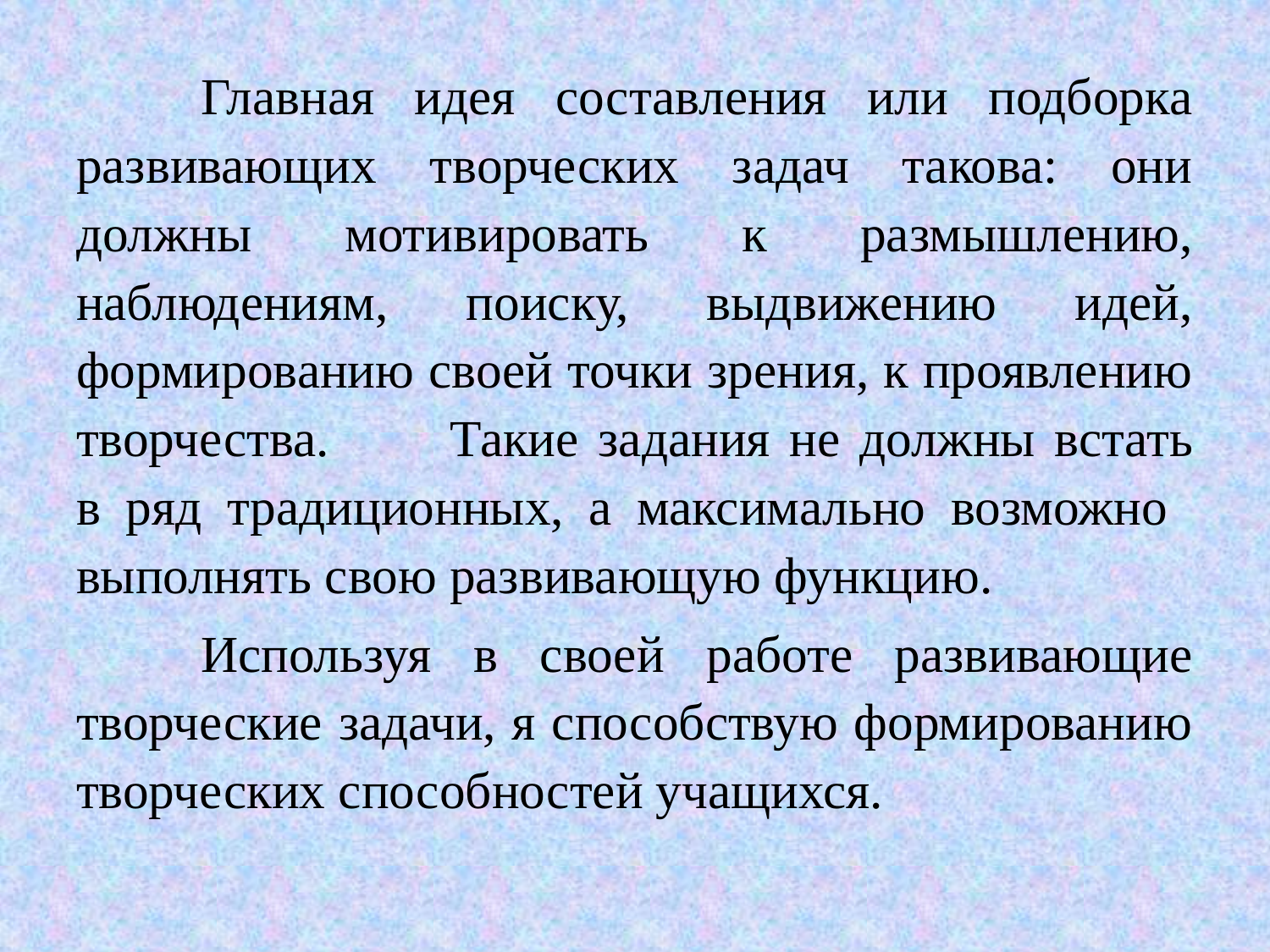

Главная идея составления или подборка развивающих творческих задач такова: они должны мотивировать к размышлению, наблюдениям, поиску, выдвижению идей, формированию своей точки зрения, к проявлению творчества.	Такие задания не должны встать в ряд традиционных, а максимально возможно  выполнять свою развивающую функцию.
	Используя в своей работе развивающие творческие задачи, я способствую формированию творческих способностей учащихся.